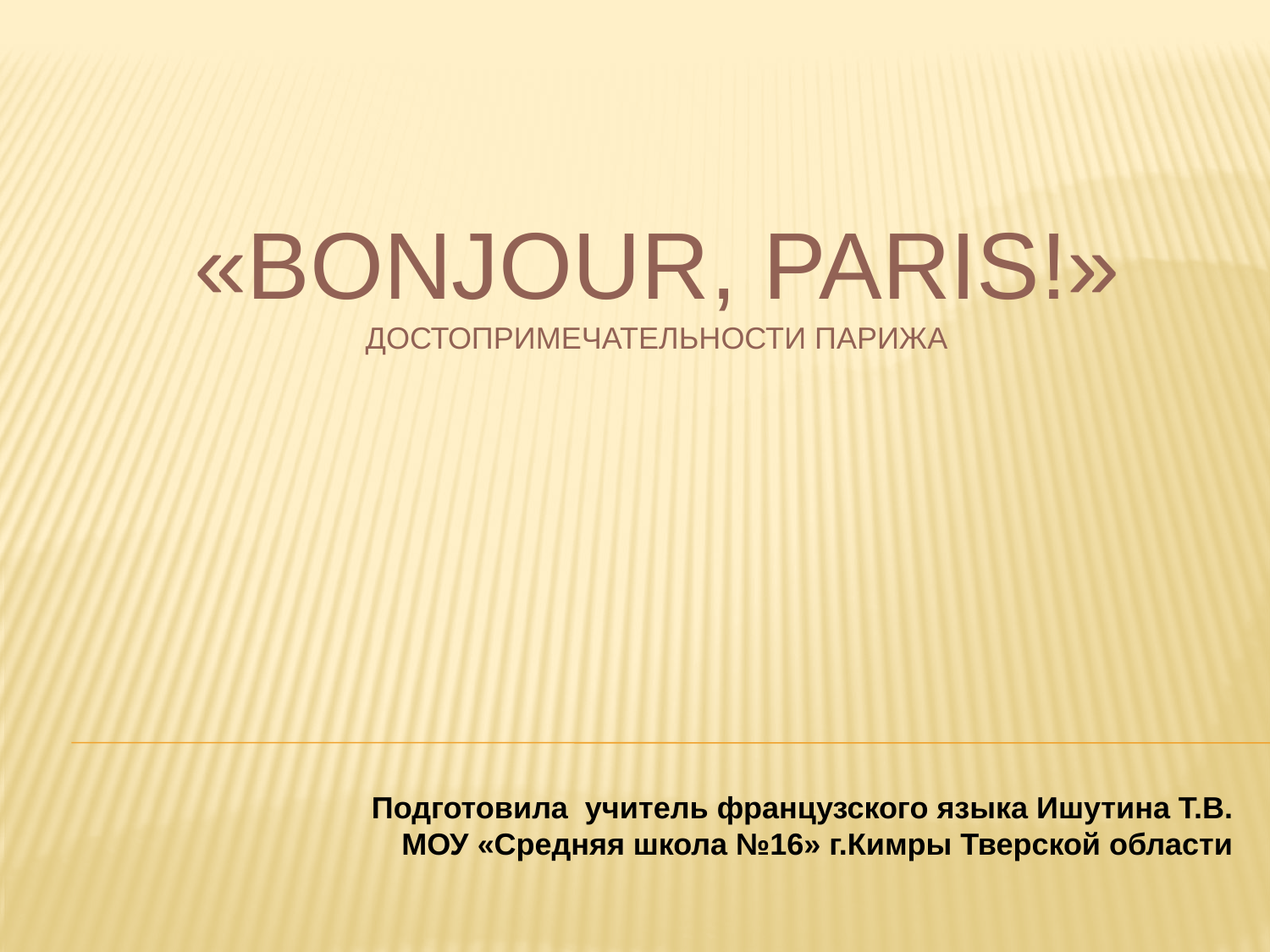

# «Bonjour, Paris!» достопримечательности парижа

Подготовила  учитель французского языка Ишутина Т.В. МОУ «Средняя школа №16» г.Кимры Тверской области